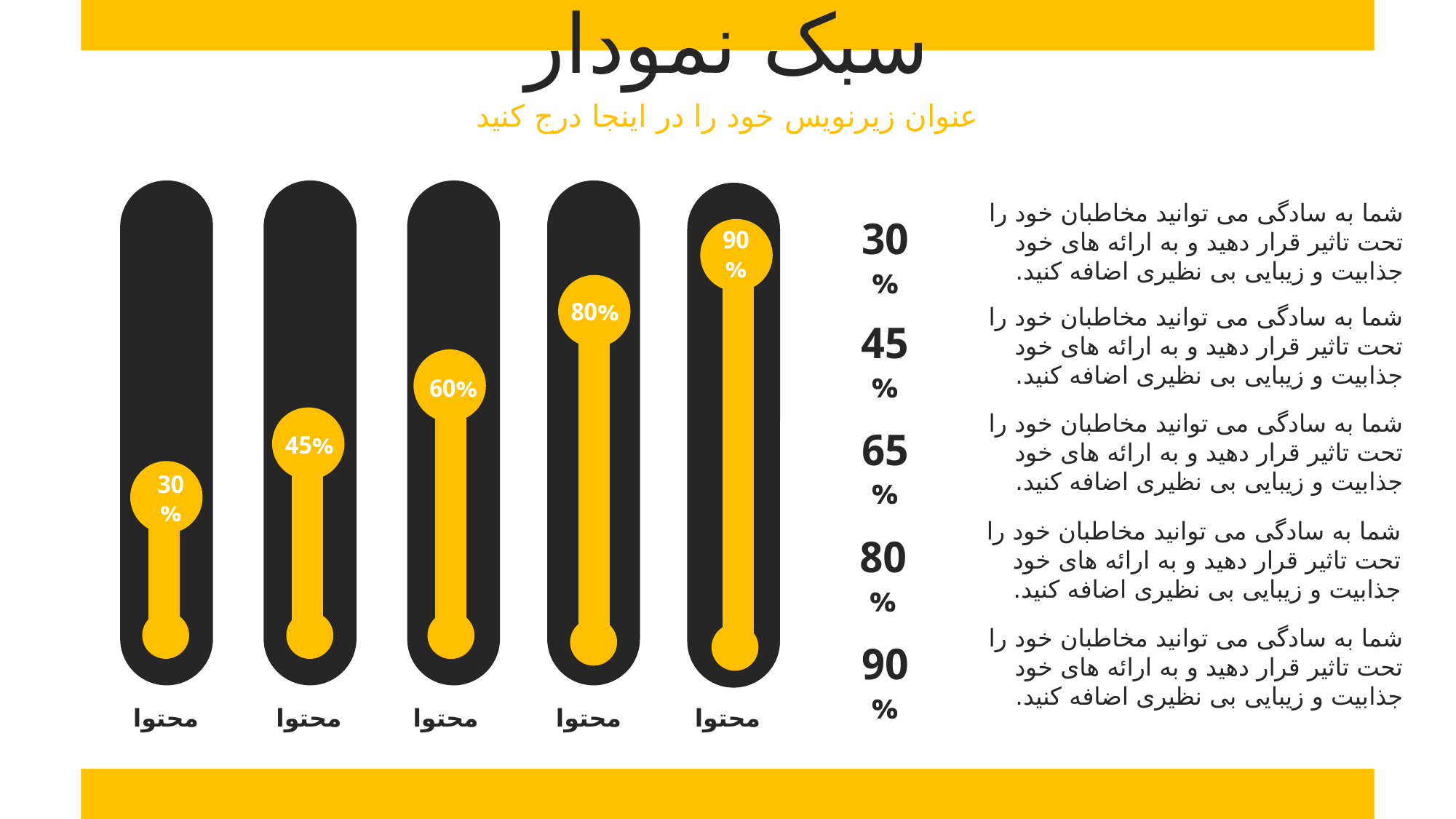

سبک نمودار
عنوان زیرنویس خود را در اینجا درج کنید

شما به سادگی می توانید مخاطبان خود را تحت تاثیر قرار دهید و به ارائه های خود جذابیت و زیبایی بی نظیری اضافه کنید.
30%

### Chart

| Category | Series 1 |
|---|---|
| Category 1 | 30.0 |
| Category 2 | 45.0 |
| Category 3 | 60.0 |
| Category 4 | 80.0 |
90%
80%
شما به سادگی می توانید مخاطبان خود را تحت تاثیر قرار دهید و به ارائه های خود جذابیت و زیبایی بی نظیری اضافه کنید.
45%

60%
شما به سادگی می توانید مخاطبان خود را تحت تاثیر قرار دهید و به ارائه های خود جذابیت و زیبایی بی نظیری اضافه کنید.
65%
45%

30%
شما به سادگی می توانید مخاطبان خود را تحت تاثیر قرار دهید و به ارائه های خود جذابیت و زیبایی بی نظیری اضافه کنید.
80%

شما به سادگی می توانید مخاطبان خود را تحت تاثیر قرار دهید و به ارائه های خود جذابیت و زیبایی بی نظیری اضافه کنید.

90%
محتوا
محتوا
محتوا
محتوا
محتوا